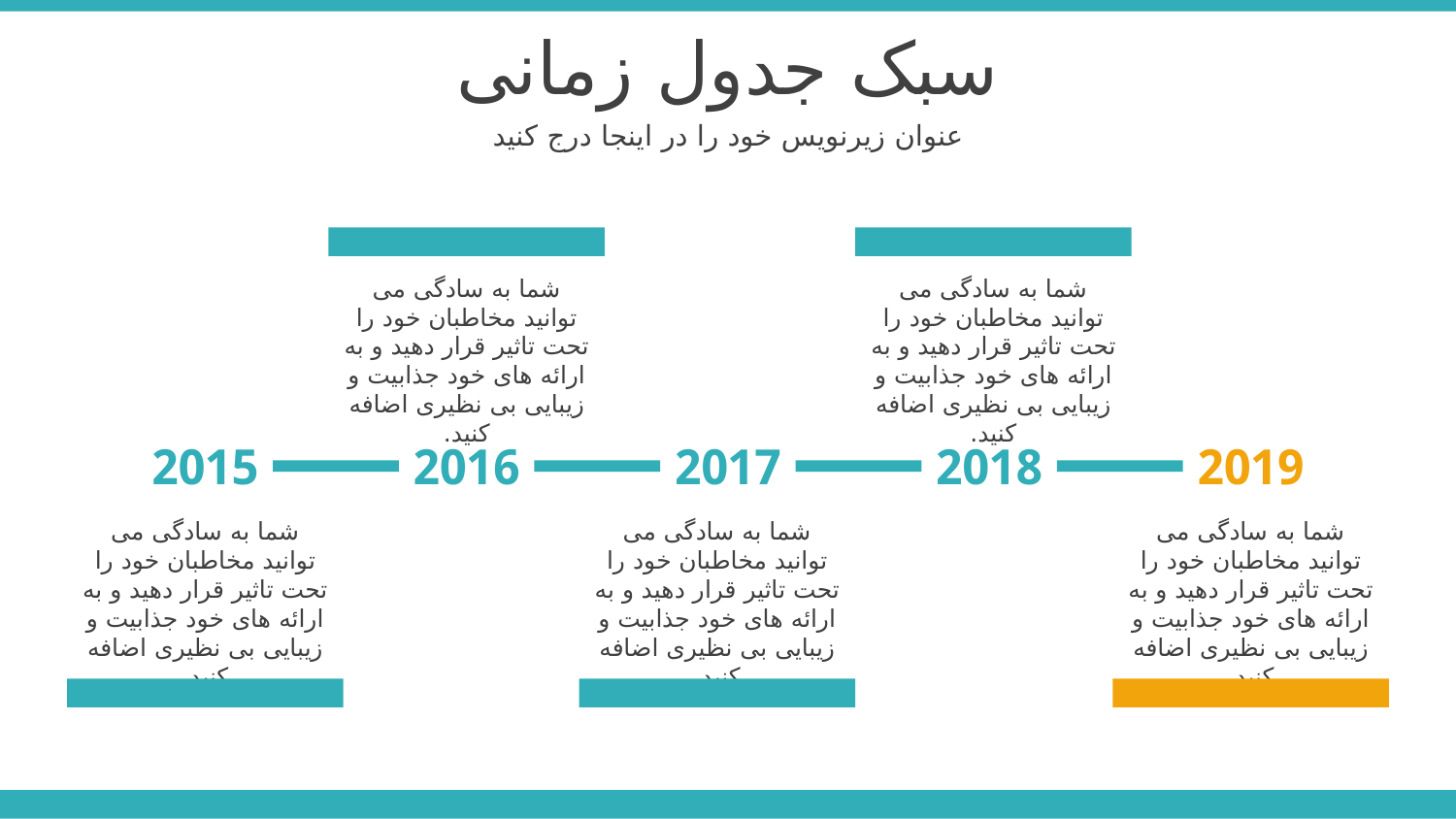

سبک جدول زمانی
عنوان زیرنویس خود را در اینجا درج کنید

شما به سادگی می توانید مخاطبان خود را تحت تاثیر قرار دهید و به ارائه های خود جذابیت و زیبایی بی نظیری اضافه کنید.

شما به سادگی می توانید مخاطبان خود را تحت تاثیر قرار دهید و به ارائه های خود جذابیت و زیبایی بی نظیری اضافه کنید.
2015
2016
2017
2018
2019

شما به سادگی می توانید مخاطبان خود را تحت تاثیر قرار دهید و به ارائه های خود جذابیت و زیبایی بی نظیری اضافه کنید.

شما به سادگی می توانید مخاطبان خود را تحت تاثیر قرار دهید و به ارائه های خود جذابیت و زیبایی بی نظیری اضافه کنید.

شما به سادگی می توانید مخاطبان خود را تحت تاثیر قرار دهید و به ارائه های خود جذابیت و زیبایی بی نظیری اضافه کنید.